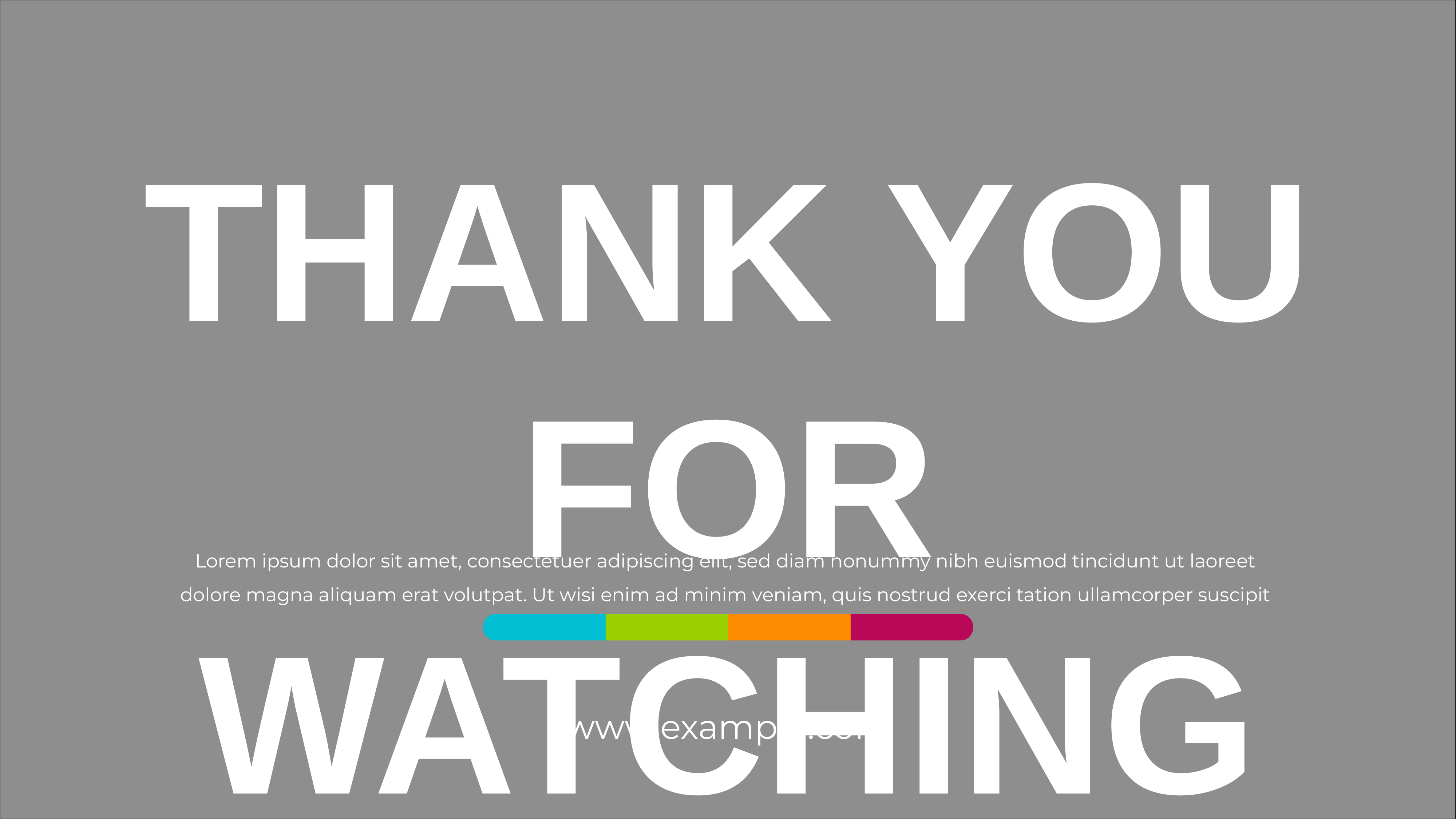

THANK YOU FOR WATCHING
Lorem ipsum dolor sit amet, consectetuer adipiscing elit, sed diam nonummy nibh euismod tincidunt ut laoreet
dolore magna aliquam erat volutpat. Ut wisi enim ad minim veniam, quis nostrud exerci tation ullamcorper suscipit

www.example.com